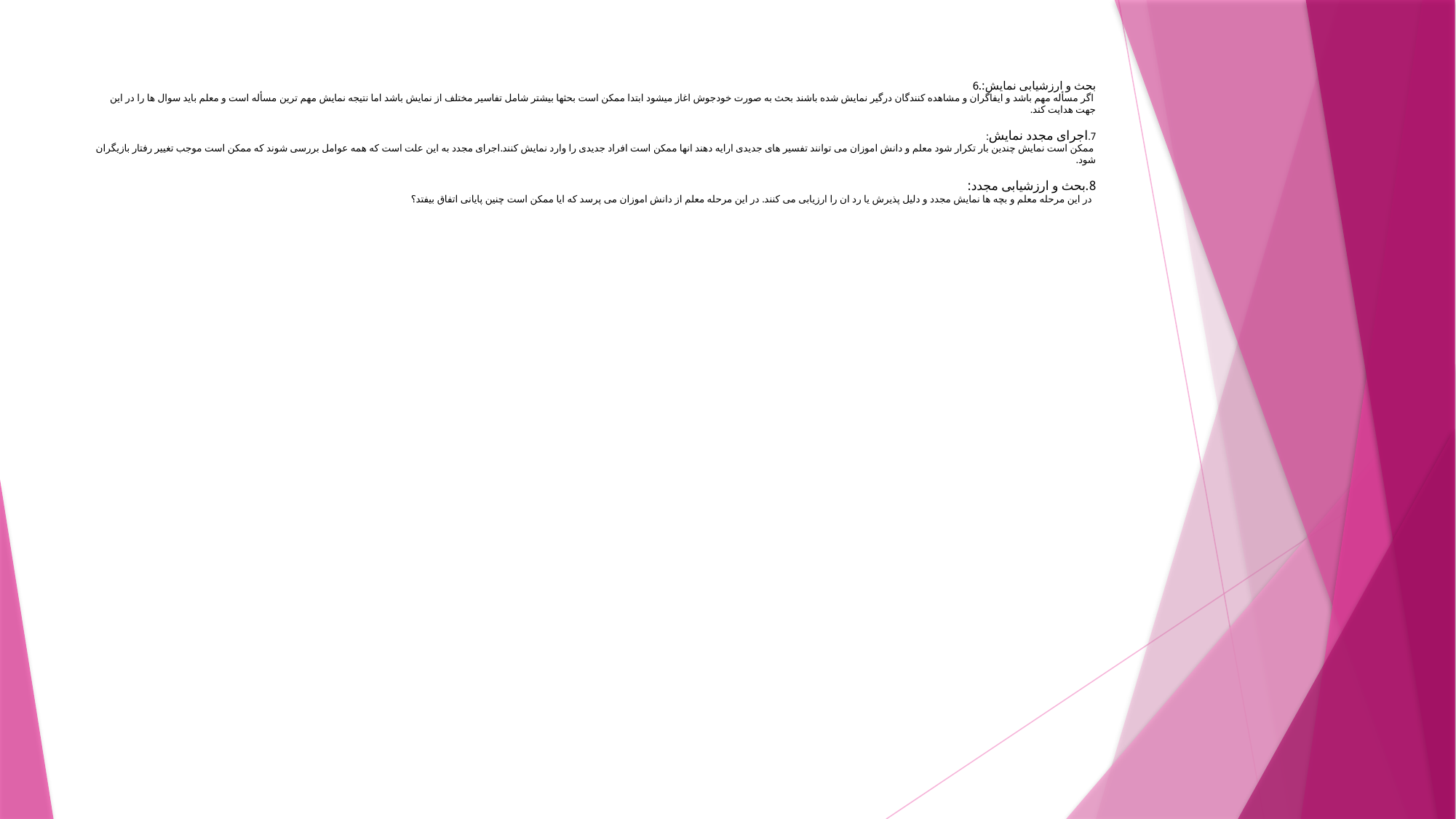

# 6.بحث و ارزشیابی نمایش: اگر مسأله مهم باشد و ایفاگران و مشاهده کنندگان درگیر نمایش شده باشند بحث به صورت خودجوش اغاز میشود ابتدا ممکن است بحثها بیشتر شامل تفاسیر مختلف از نمایش باشد اما نتیجه نمایش مهم ترین مسأله است و معلم باید سوال ها را در این جهت هدایت کند. 7.اجرای مجدد نمایش: ممکن است نمایش چندین بار تکرار شود معلم و دانش اموزان می توانند تفسیر های جدیدی ارایه دهند انها ممکن است افراد جدیدی را وارد نمایش کنند.اجرای مجدد به این علت است که همه عوامل بررسی شوند که ممکن است موجب تغییر رفتار بازیگران شود. 8.بحث و ارزشیابی مجدد: در این مرحله معلم و بچه ها نمایش مجدد و دلیل پذیرش یا رد ان را ارزیابی می کنند. در این مرحله معلم از دانش اموزان می پرسد که ایا ممکن است چنین پایانی اتفاق بیفتد؟